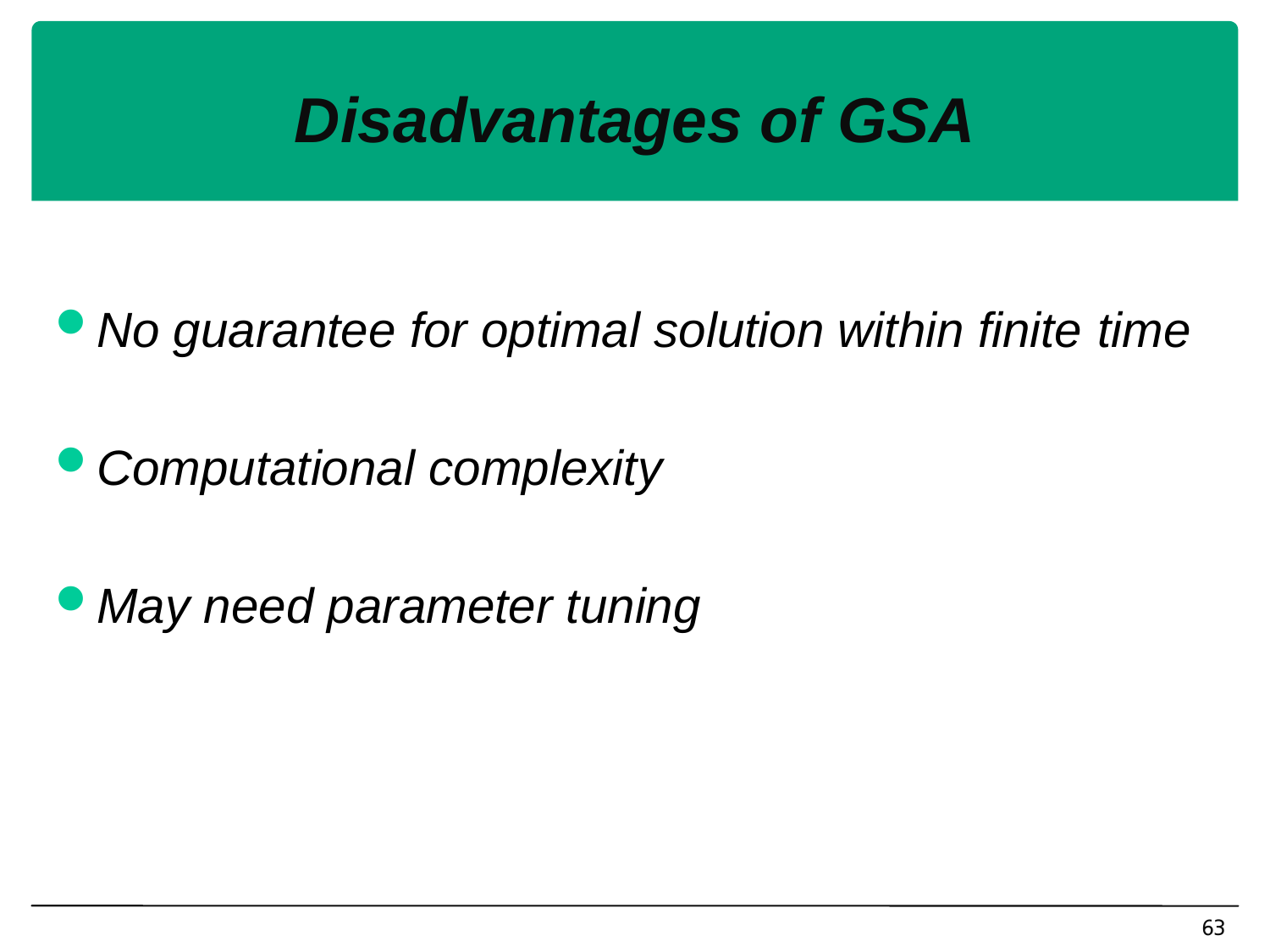

# Disadvantages of GSA

No guarantee for optimal solution within finite time

Computational complexity

May need parameter tuning

63